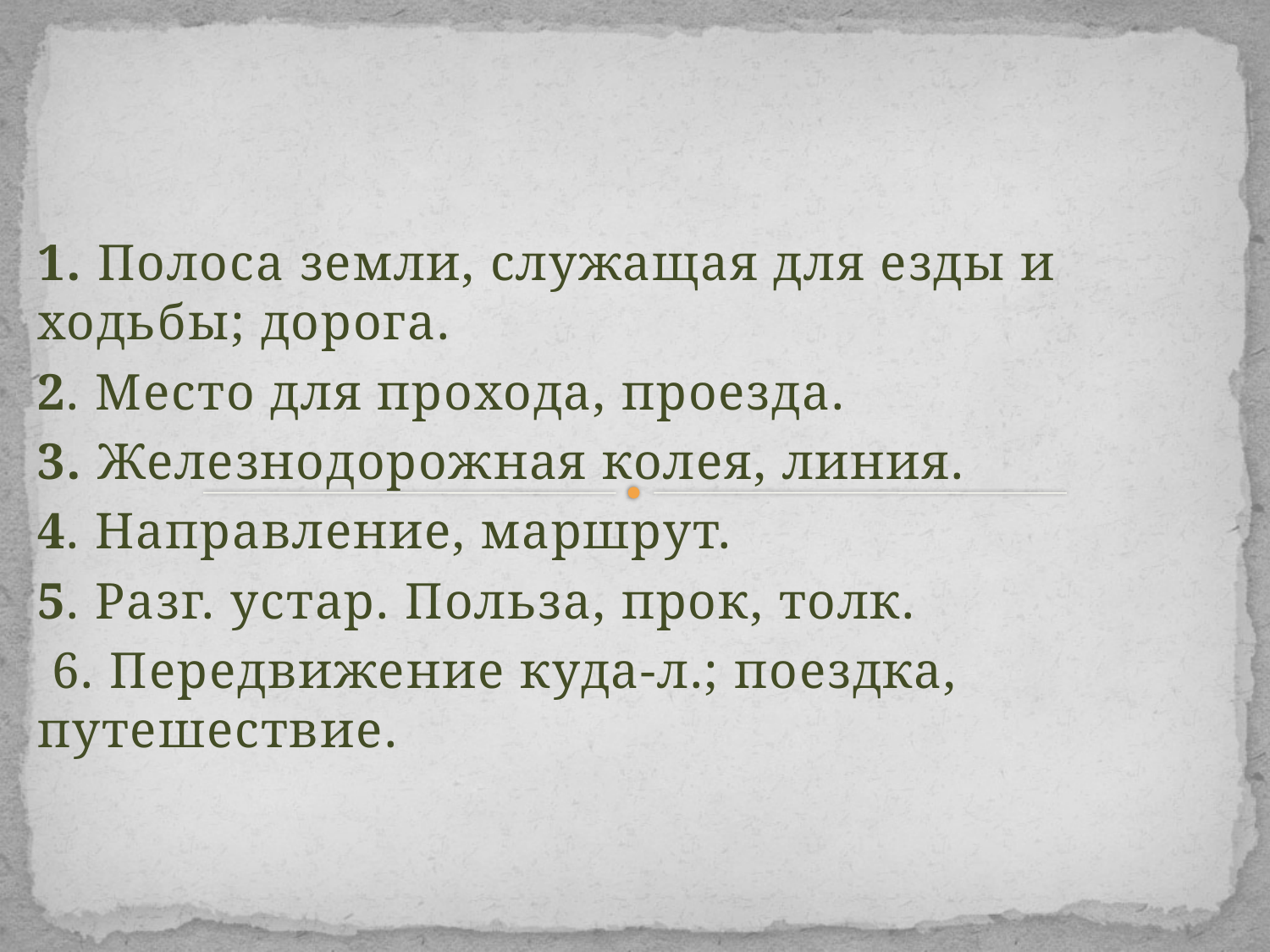

1. Полоса земли, служащая для езды и ходьбы; дорога.
2. Место для прохода, проезда.
3. Железнодорожная колея, линия.
4. Направление, маршрут.
5. Разг. устар. Польза, прок, толк.
 6. Передвижение куда-л.; поездка, путешествие.
#